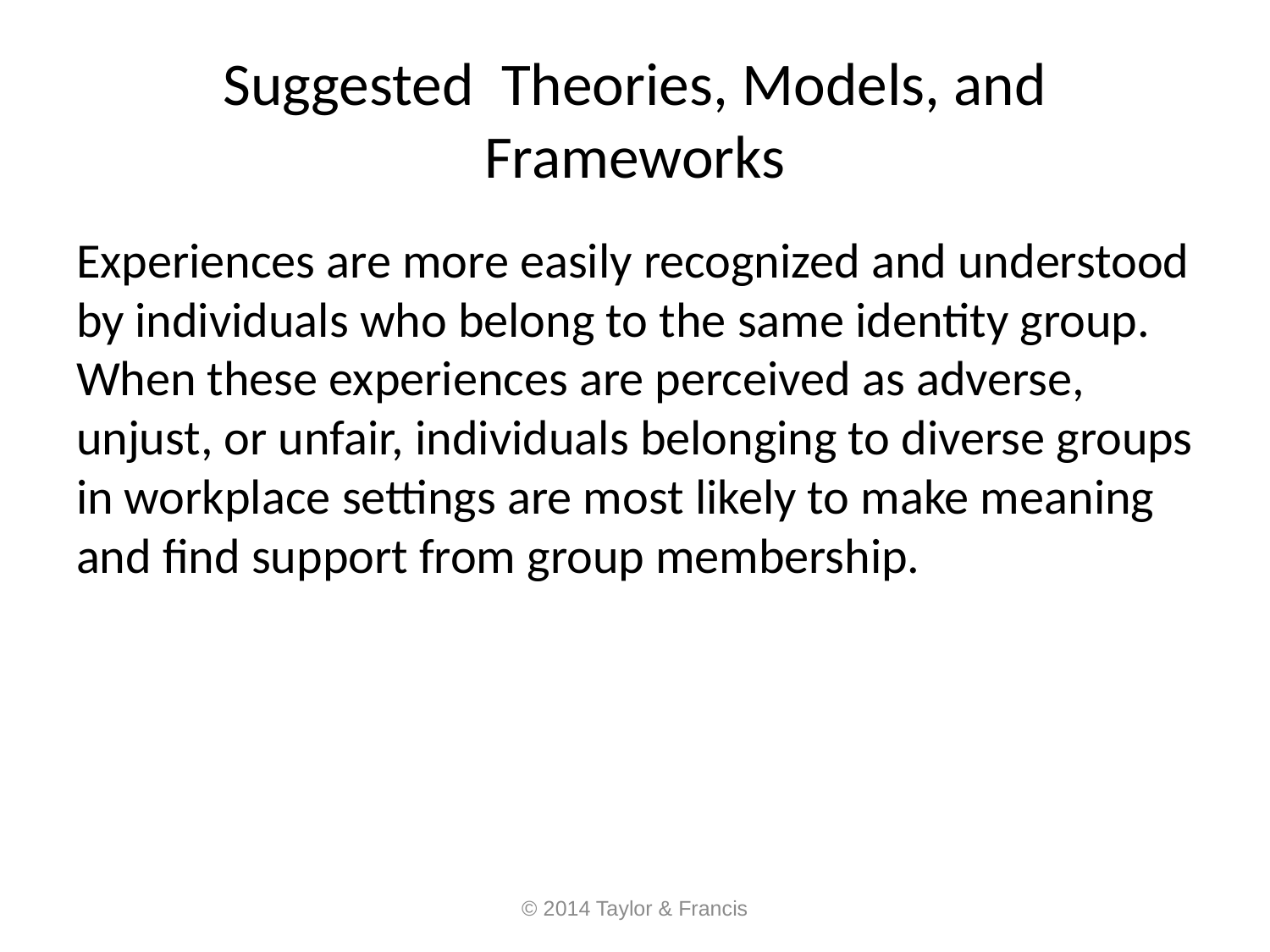

# Suggested  Theories, Models, and Frameworks
Experiences are more easily recognized and understood by individuals who belong to the same identity group. When these experiences are perceived as adverse, unjust, or unfair, individuals belonging to diverse groups in workplace settings are most likely to make meaning and find support from group membership.
© 2014 Taylor & Francis